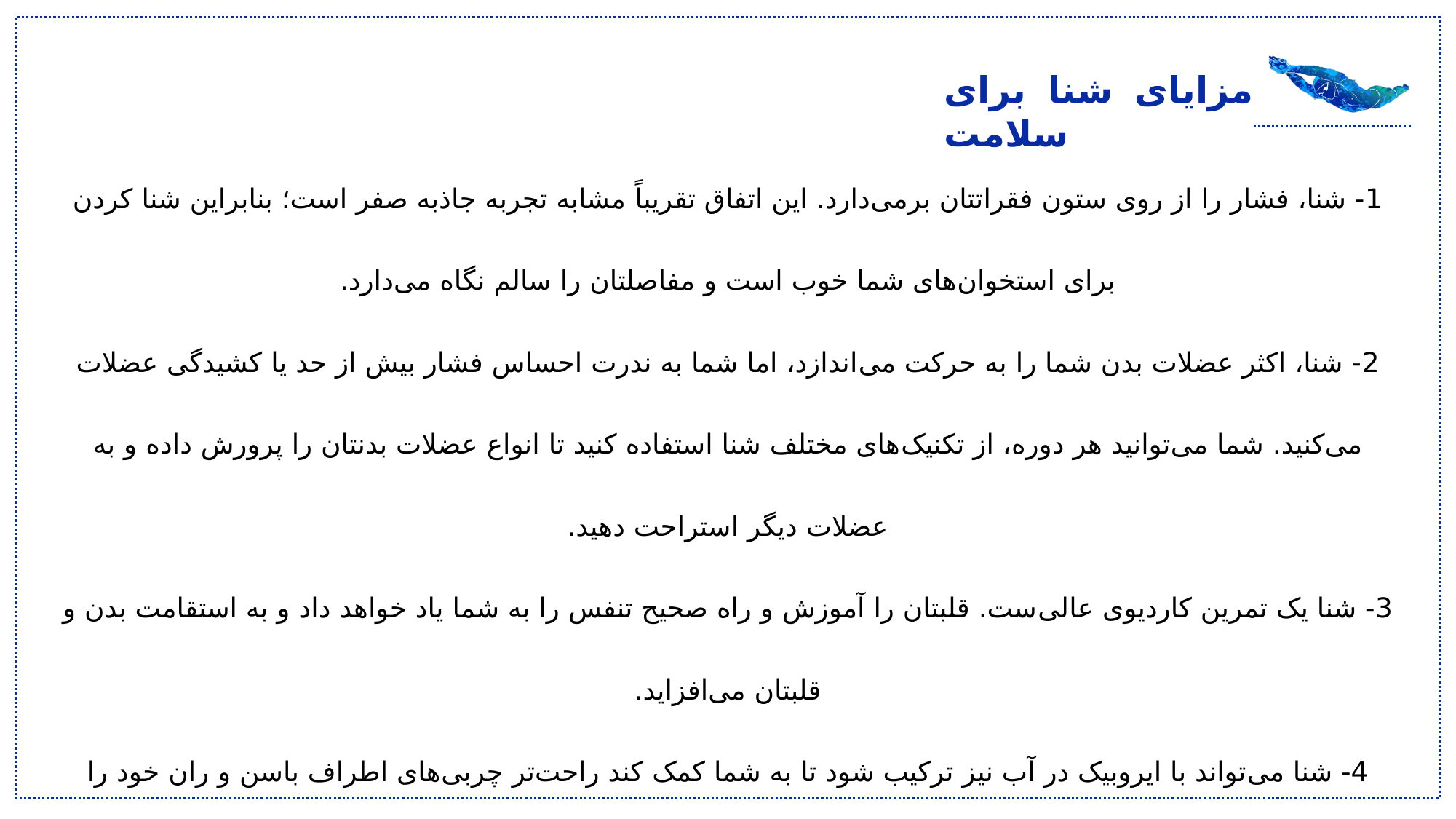

مزایای شنا برای سلامت
1- شنا، فشار را از روی ستون فقراتتان برمی‌دارد. این اتفاق تقریباً مشابه تجربه جاذبه صفر است؛ بنابراین شنا کردن برای استخوان‌های شما خوب است و مفاصلتان را سالم نگاه می‌دارد.
2- شنا، اکثر عضلات بدن شما را به حرکت می‌اندازد، اما شما به ندرت احساس فشار بیش از حد یا کشیدگی عضلات می‌کنید. شما می‌توانید هر دوره، از تکنیک‌های مختلف شنا استفاده کنید تا انواع عضلات بدنتان را پرورش داده و به عضلات دیگر استراحت دهید.
3- شنا یک تمرین کاردیوی عالی‌ست. قلبتان را آموزش و راه صحیح تنفس را به شما یاد خواهد داد و به استقامت بدن و قلبتان می‌افزاید.
4- شنا می‌تواند با ایروبیک در آب نیز ترکیب شود تا به شما کمک کند راحت‌تر چربی‌های اطراف باسن و ران خود را بسوزانید.
5- شنا به شما کمک می‌کند تا به خوبی به بدن خود شکل دهید. پوست و عضلات شما را ماساژ می‌دهد و از به وجود آمدن چربی‌های ناخواسته جلوگیری می‌کند.